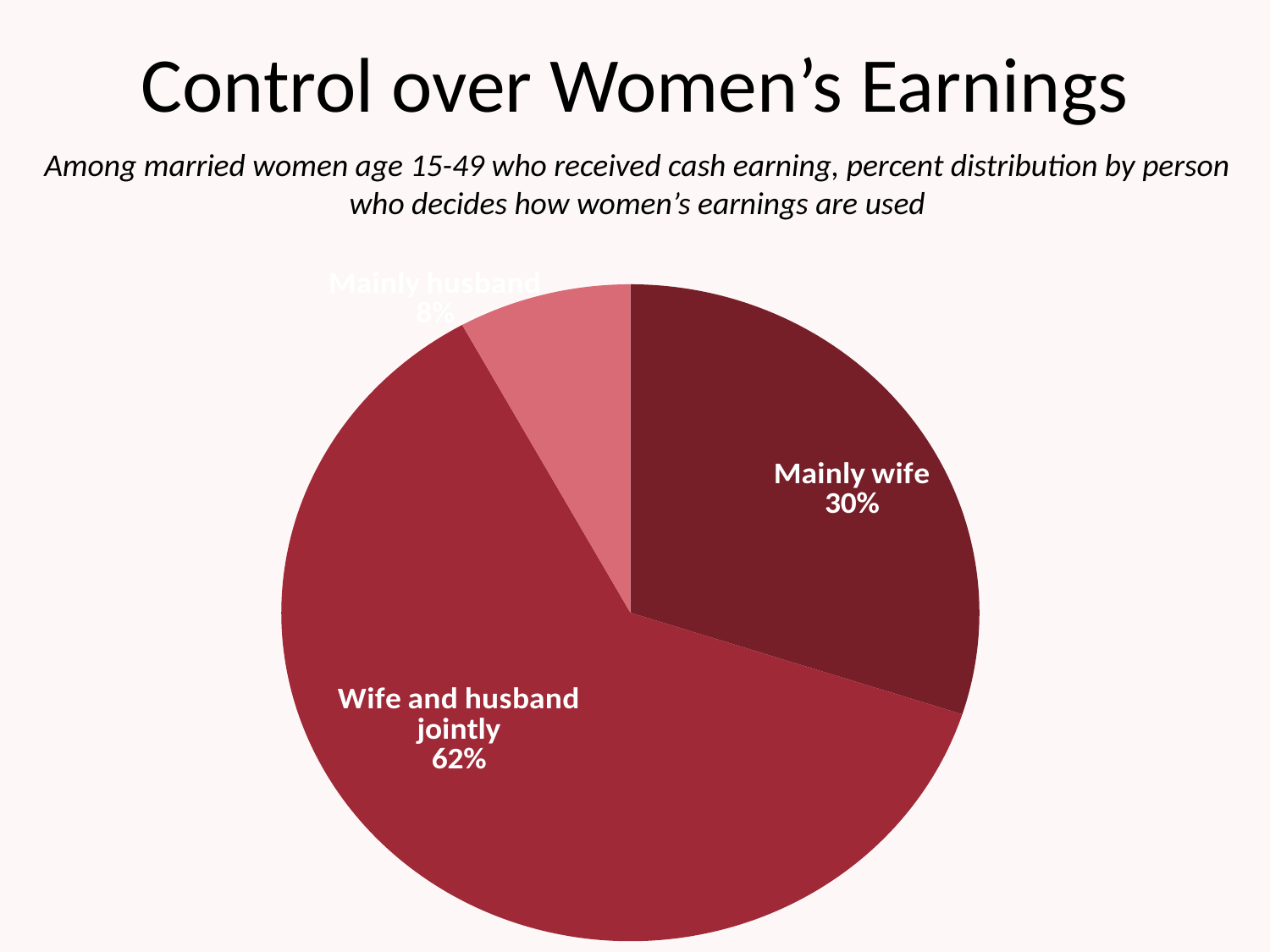

# Control over Women’s Earnings
Among married women age 15-49 who received cash earning, percent distribution by person who decides how women’s earnings are used

### Chart

| Category | Series 1 |
|---|---|
| Mainly wife | 30.0 |
| Wife and husband jointly | 62.0 |
| Mainly husband | 8.0 |